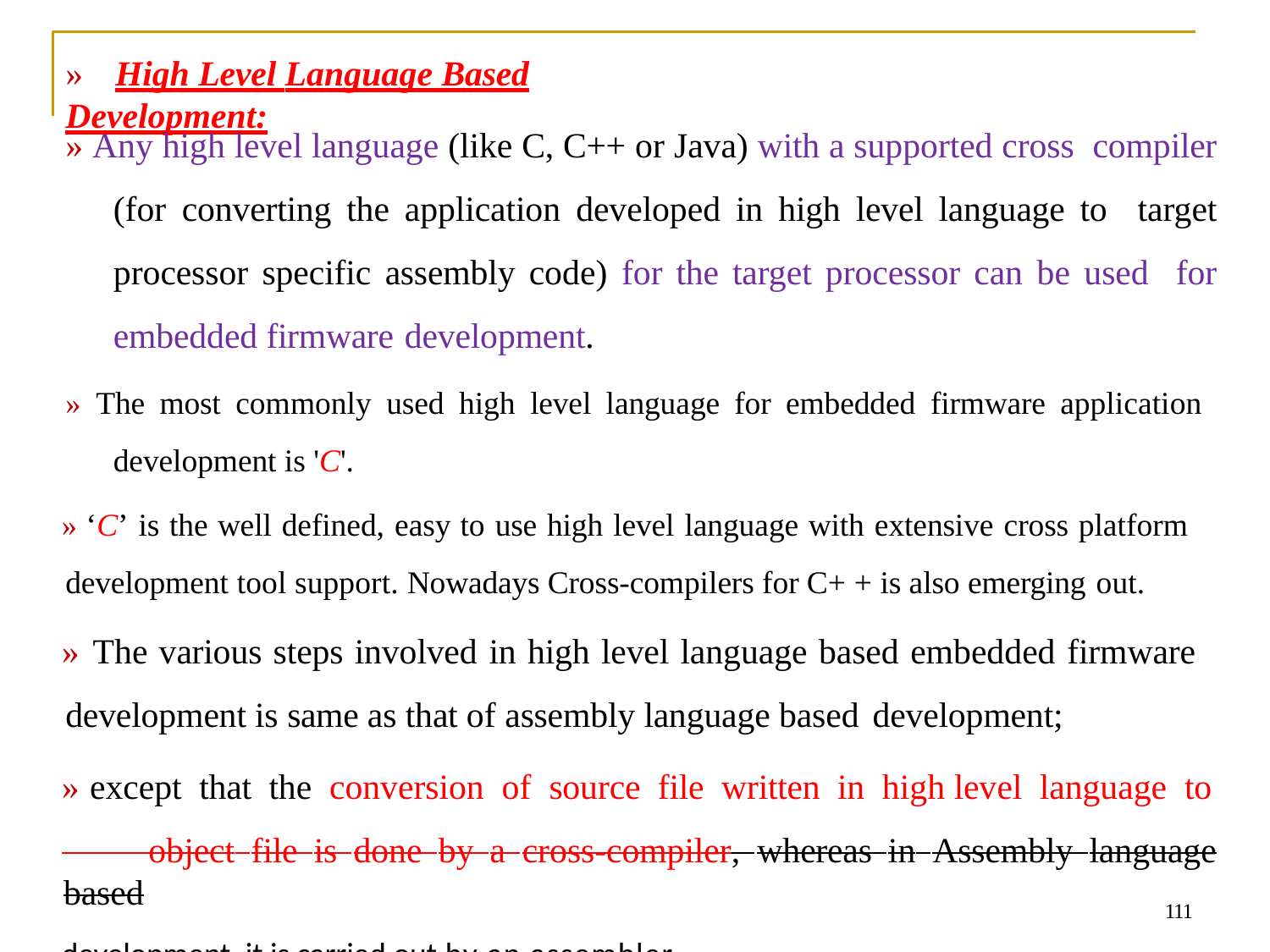

# »	High Level Language Based Development:
» Any high level language (like C, C++ or Java) with a supported cross  compiler (for converting the application developed in high level language to  target processor specific assembly code) for the target processor can be used  for embedded firmware development.
» The most commonly used high level language for embedded firmware application  development is 'C'.
» ‘C’ is the well defined, easy to use high level language with extensive cross platform
development tool support. Nowadays Cross-compilers for C+ + is also emerging out.
» The various steps involved in high level language based embedded firmware
development is same as that of assembly language based development;
» except  that  the  conversion  of  source  file  written  in  high level  language  to
      object file is done by a cross-compiler, whereas in Assembly language based
development, it is carried out by an assembler.

111